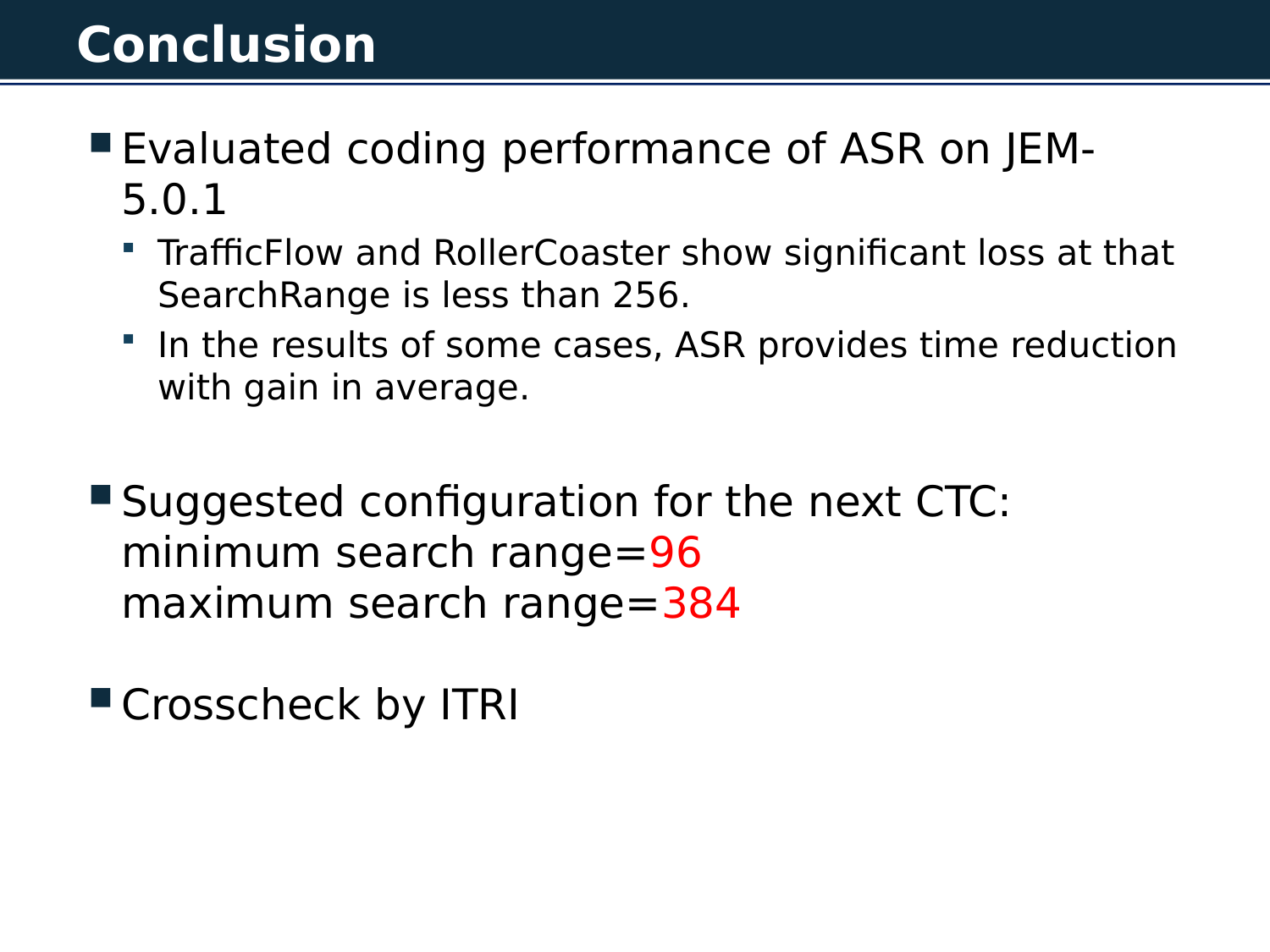

# Conclusion
Evaluated coding performance of ASR on JEM-5.0.1
TrafficFlow and RollerCoaster show significant loss at that SearchRange is less than 256.
In the results of some cases, ASR provides time reduction with gain in average.

Suggested configuration for the next CTC:
minimum search range=96
maximum search range=384

Crosscheck by ITRI